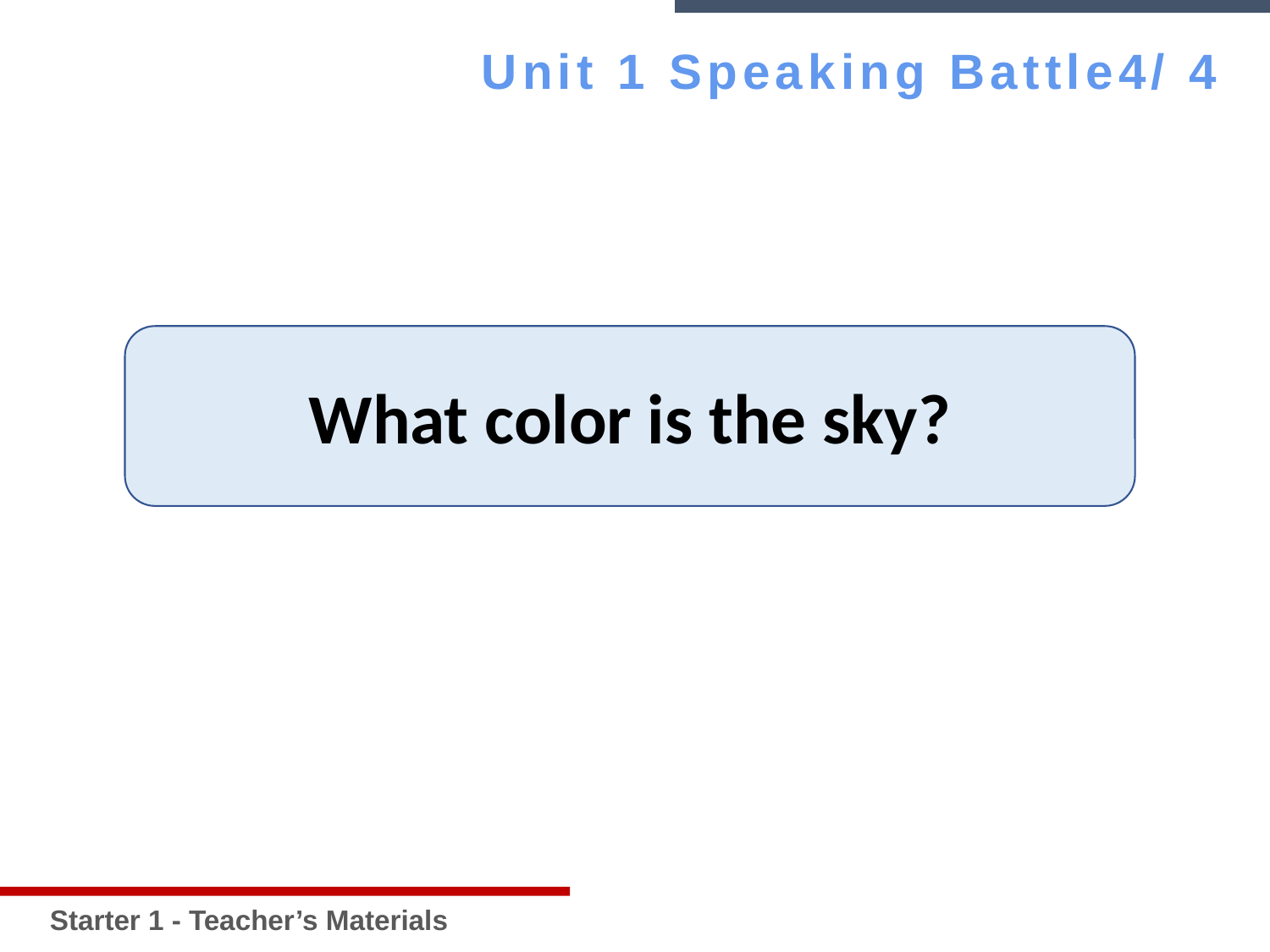

Starter 1 - Teacher’s Materials
Unit 1 Speaking Battle4/ 4
What color is the sky?